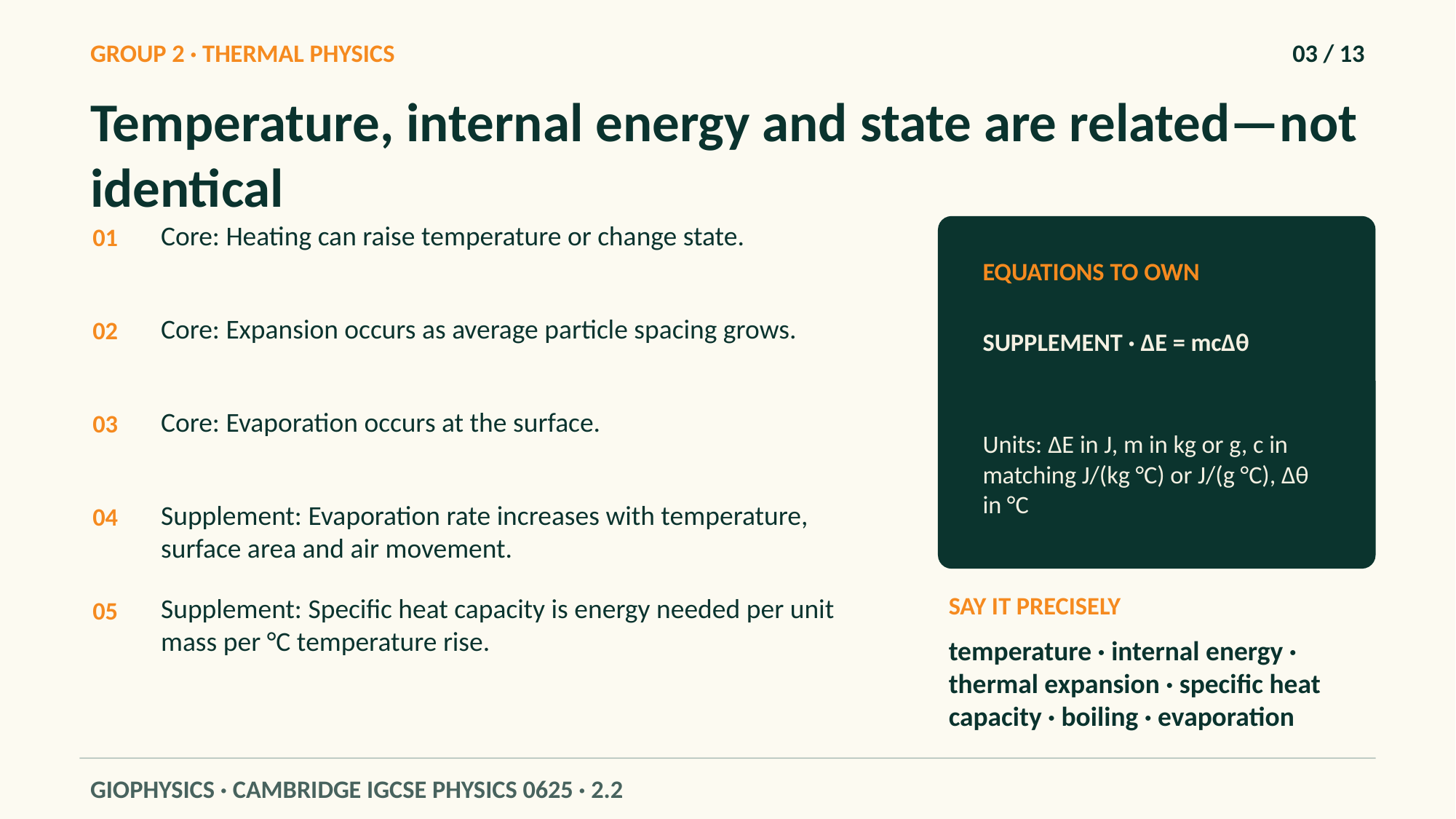

GROUP 2 · THERMAL PHYSICS
03 / 13
Temperature, internal energy and state are related—not identical
Core: Heating can raise temperature or change state.
01

EQUATIONS TO OWN
Core: Expansion occurs as average particle spacing grows.
02
SUPPLEMENT · ΔE = mcΔθ
Core: Evaporation occurs at the surface.
03
Units: ΔE in J, m in kg or g, c in matching J/(kg °C) or J/(g °C), Δθ in °C
Supplement: Evaporation rate increases with temperature, surface area and air movement.
04
SAY IT PRECISELY
Supplement: Specific heat capacity is energy needed per unit mass per °C temperature rise.
05
temperature · internal energy · thermal expansion · specific heat capacity · boiling · evaporation

GIOPHYSICS · CAMBRIDGE IGCSE PHYSICS 0625 · 2.2